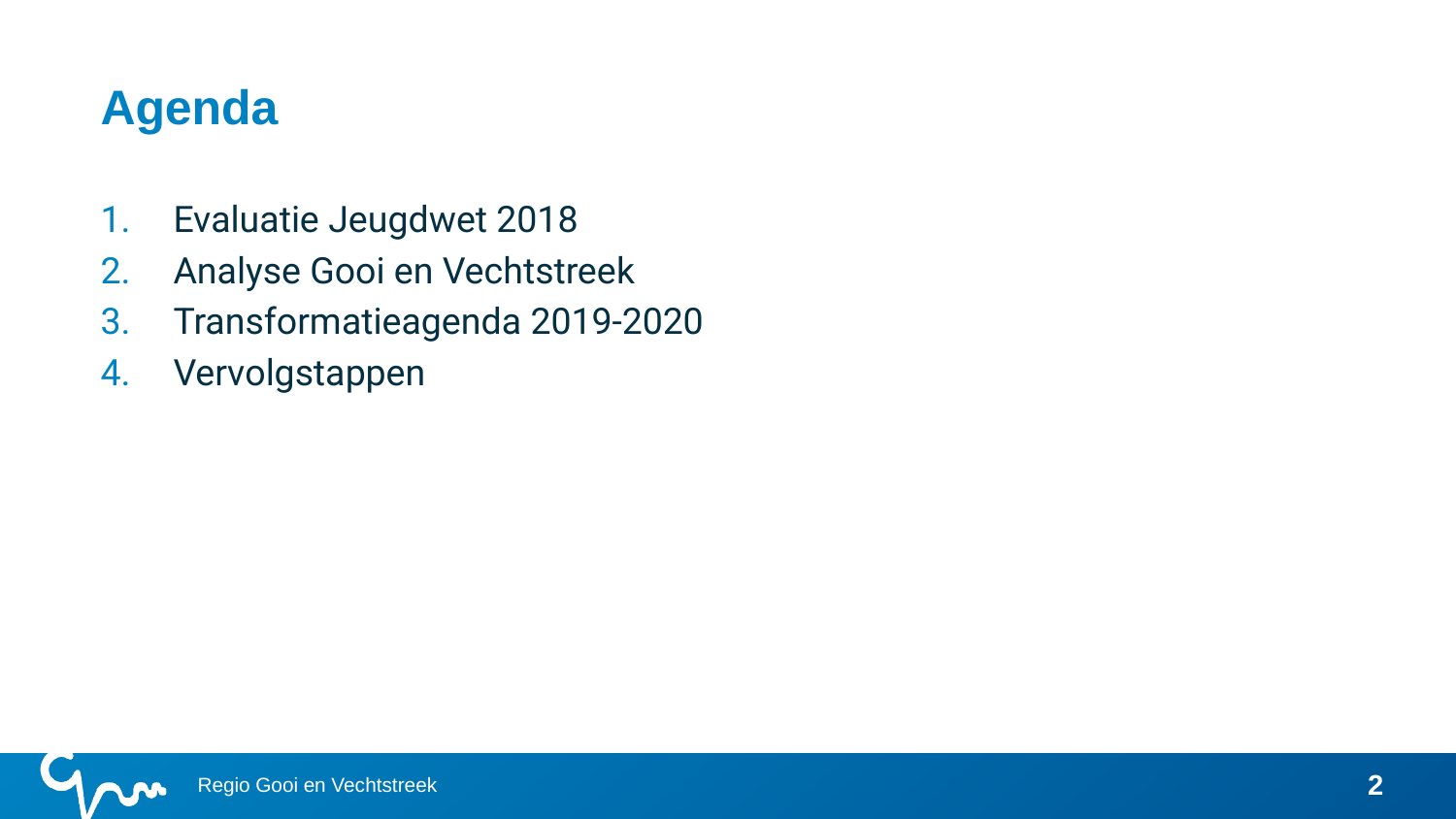

# Agenda
Evaluatie Jeugdwet 2018
Analyse Gooi en Vechtstreek
Transformatieagenda 2019-2020
Vervolgstappen